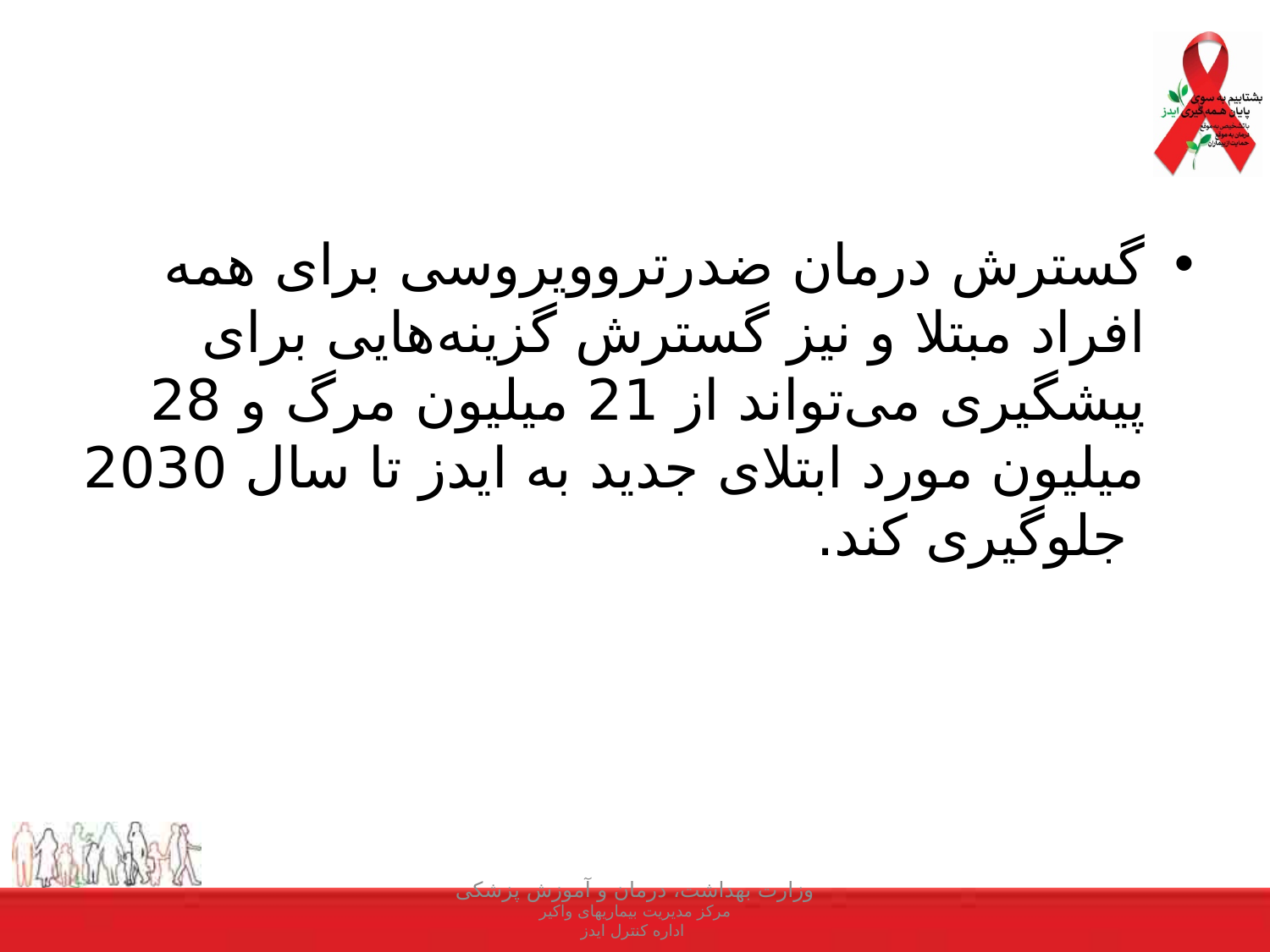

#
گسترش درمان ضدرتروویروسی برای همه افراد مبتلا و نیز گسترش گزینه‌هایی برای پیشگیری می‌تواند از 21 میلیون مرگ و 28 میلیون مورد ابتلای جدید به ایدز تا سال 2030  جلوگیری کند.
وزارت بهداشت، درمان و آموزش پزشکی
مرکز مدیریت بیماریهای واکیر
اداره کنترل ایدز